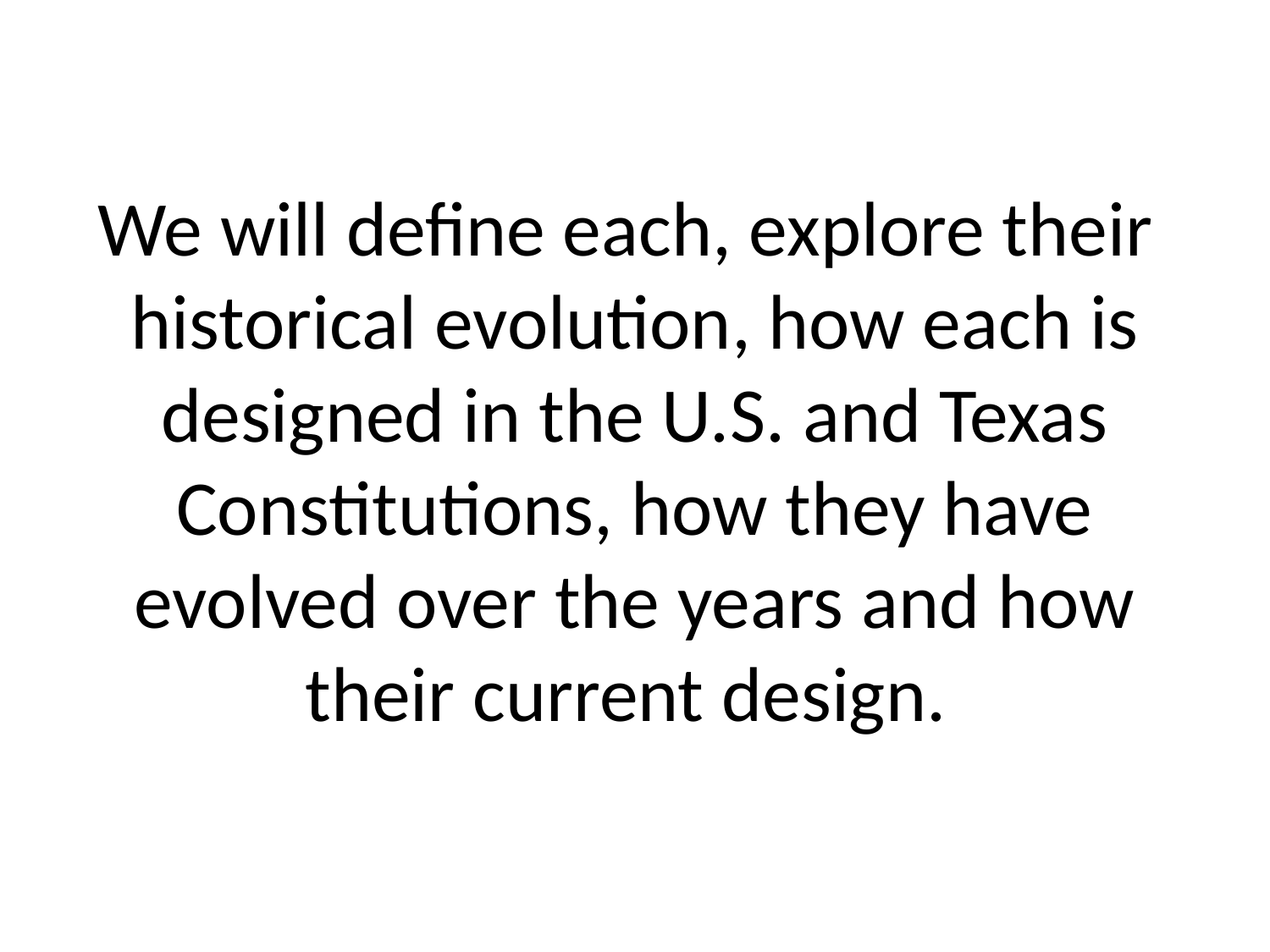

# We will define each, explore their  historical evolution, how each is designed in the U.S. and Texas Constitutions, how they have evolved over the years and how their current design.